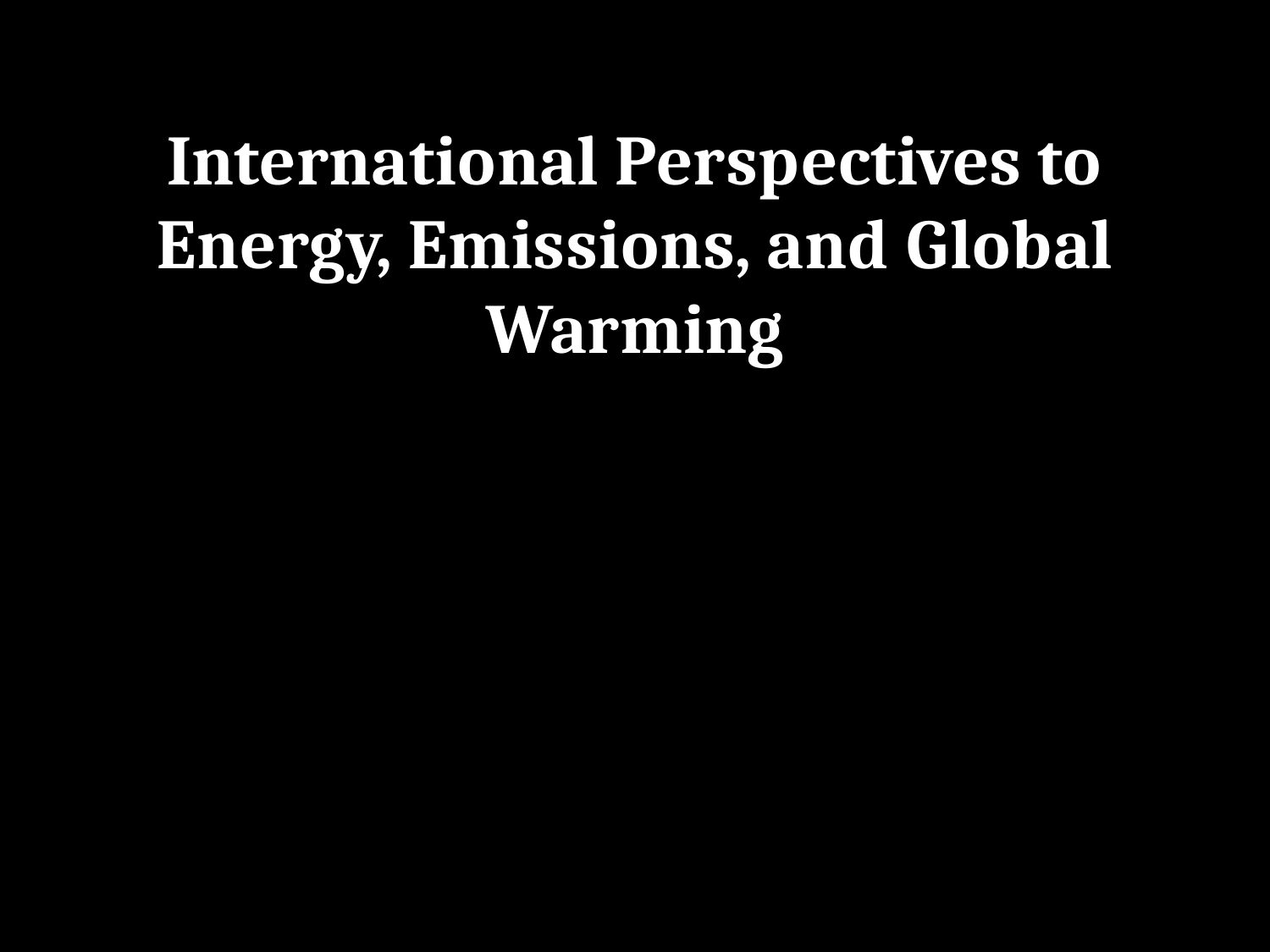

# International Perspectives to Energy, Emissions, and Global Warming